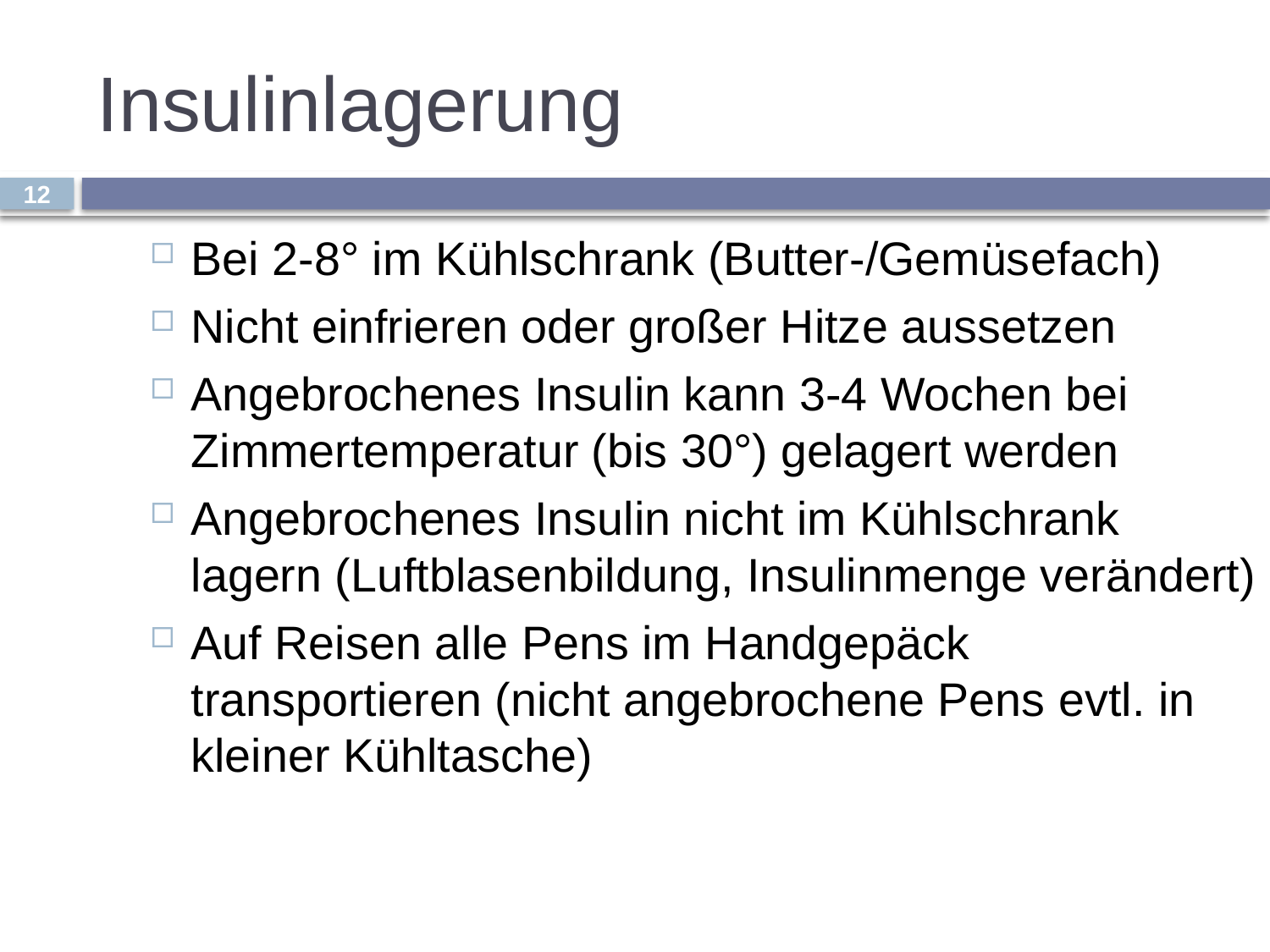

# Insulinlagerung
12
Bei 2-8° im Kühlschrank (Butter-/Gemüsefach)
Nicht einfrieren oder großer Hitze aussetzen
Angebrochenes Insulin kann 3-4 Wochen bei Zimmertemperatur (bis 30°) gelagert werden
Angebrochenes Insulin nicht im Kühlschrank lagern (Luftblasenbildung, Insulinmenge verändert)
Auf Reisen alle Pens im Handgepäck transportieren (nicht angebrochene Pens evtl. in kleiner Kühltasche)